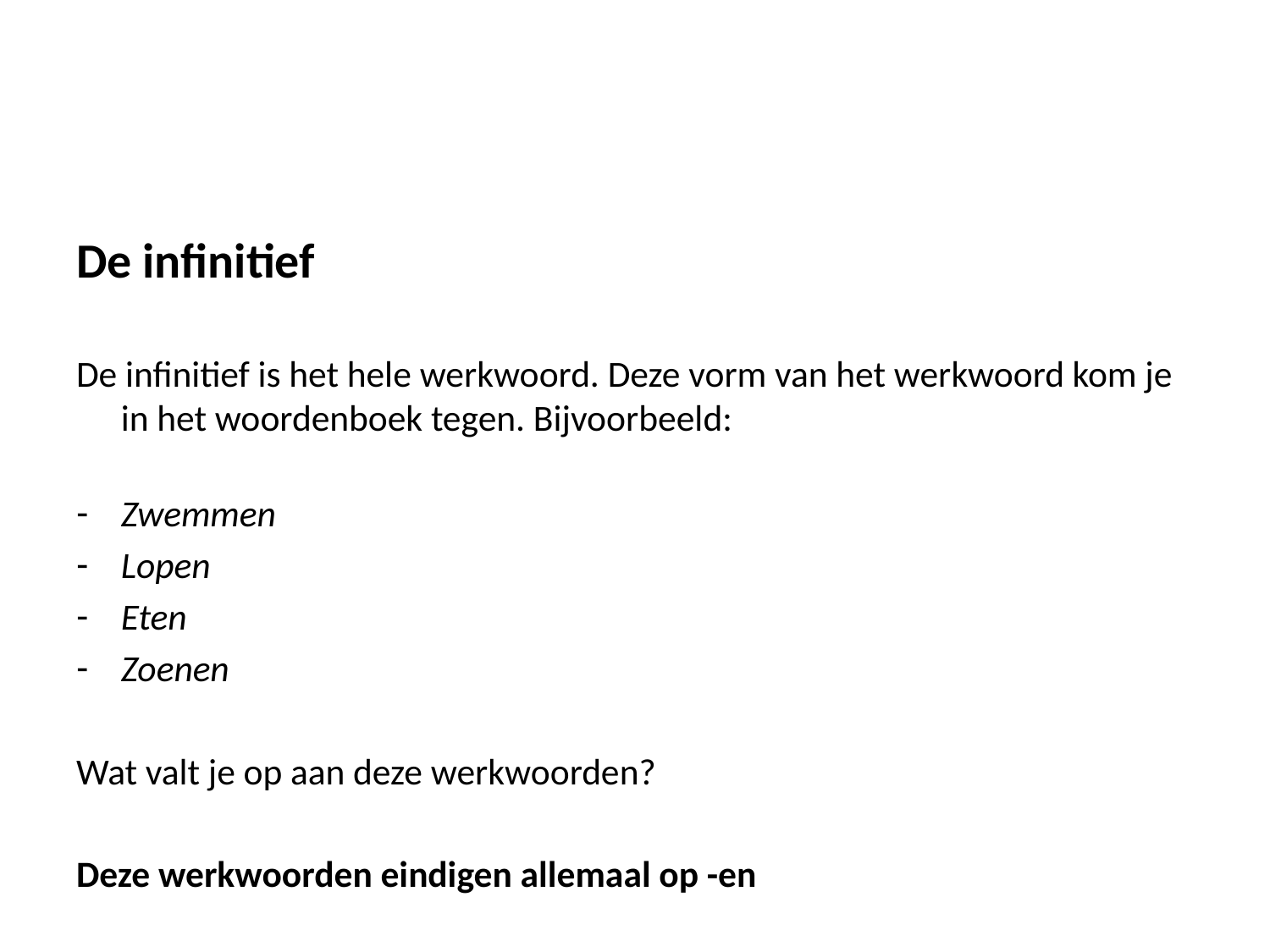

#
De infinitief

De infinitief is het hele werkwoord. Deze vorm van het werkwoord kom je in het woordenboek tegen. Bijvoorbeeld:
Zwemmen
Lopen
Eten
Zoenen

Wat valt je op aan deze werkwoorden?

Deze werkwoorden eindigen allemaal op -en